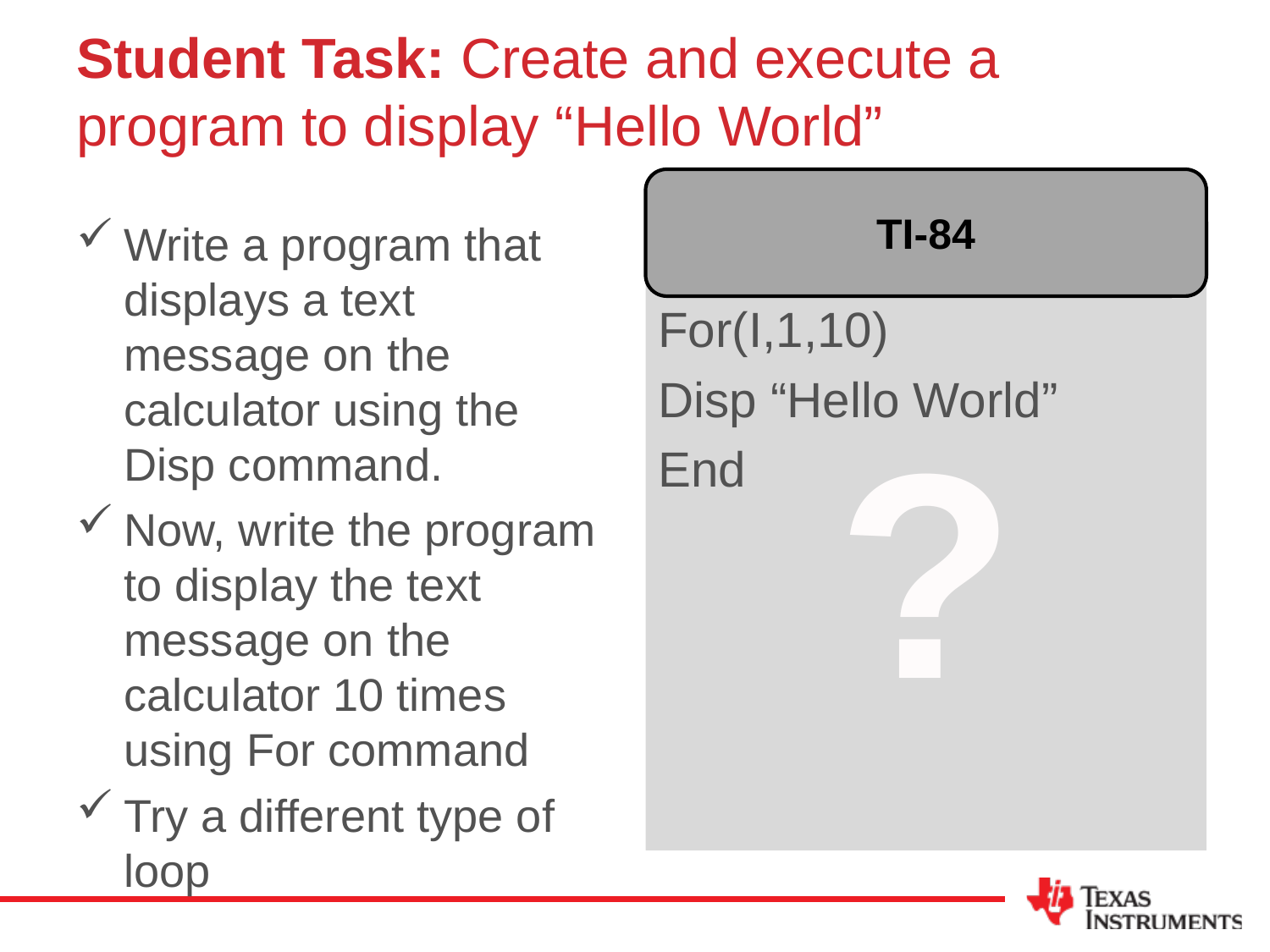

# Student Task: Create and execute a program to display “Hello World”
TI-84
Write a program that displays a text message on the calculator using the Disp command.
Now, write the program to display the text message on the calculator 10 times using For command
Try a different type of loop

Example Code:
For(I,1,10)
Disp “Hello World”
End

?